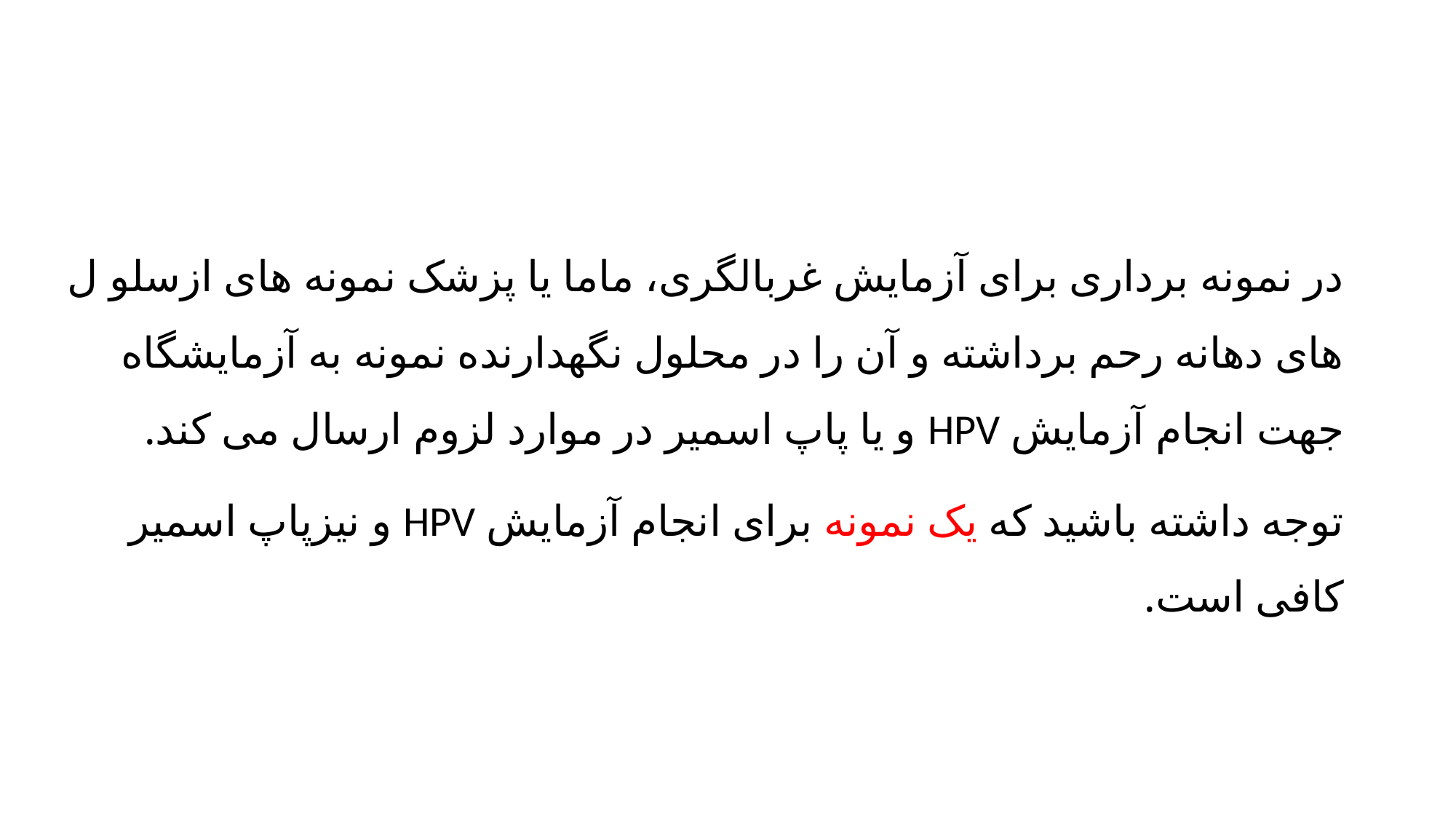

#
در نمونه برداری برای آزمایش غربالگری، ماما یا پزشک نمونه های ازسلو ل های دهانه رحم برداشته و آن را در محلول نگهدارنده نمونه به آزمایشگاه جهت انجام آزمایش HPV و یا پاپ اسمیر در موارد لزوم ارسال می کند.
توجه داشته باشید که یک نمونه برای انجام آزمایش HPV و نیزپاپ اسمیر کافی است.